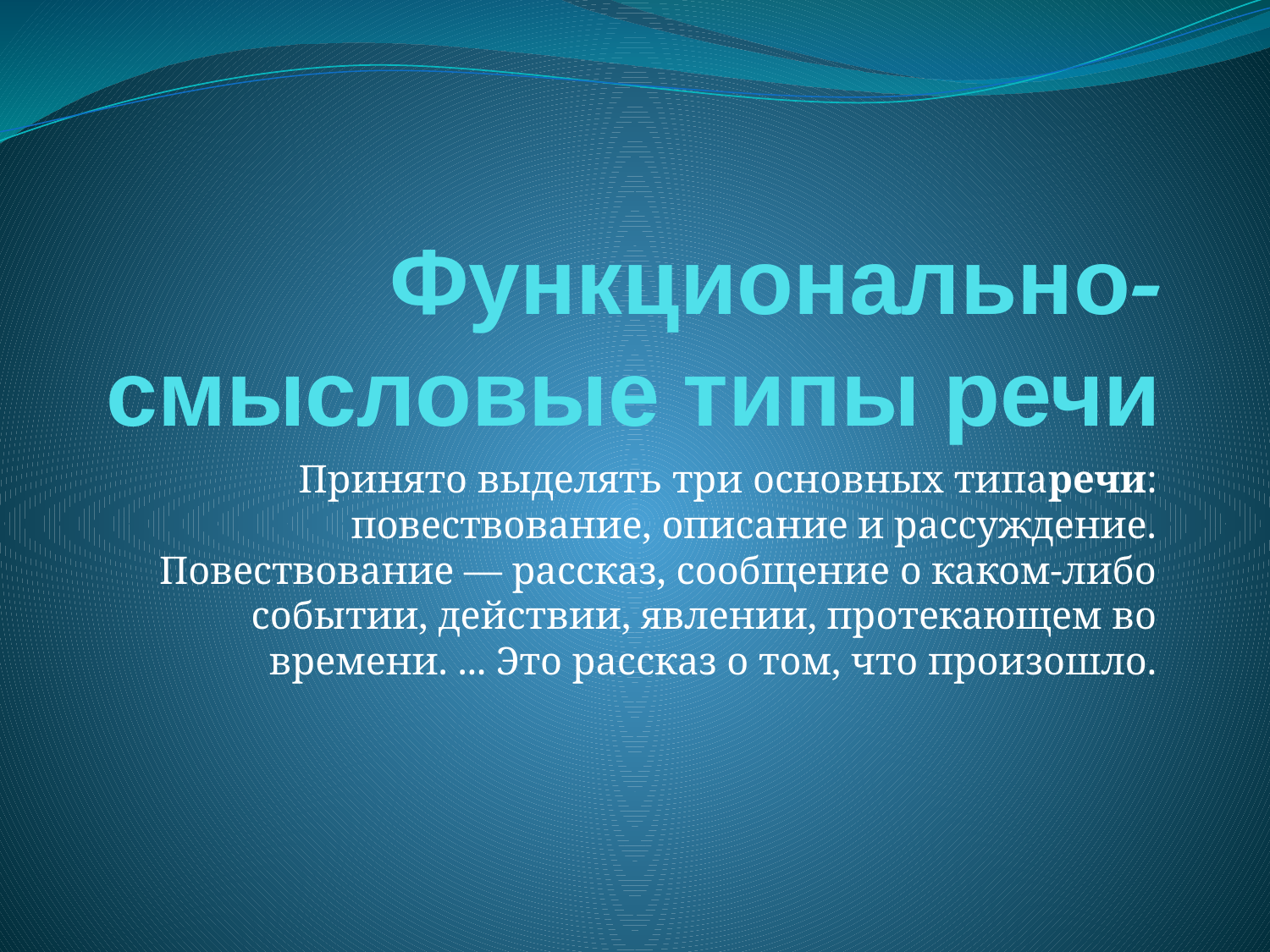

# Функционально-смысловые типы речи
 Принято выделять три основных типаречи: повествование, описание и рассуждение. Повествование — рассказ, сообщение о каком-либо событии, действии, явлении, протекающем во времени. ... Это рассказ о том, что произошло.